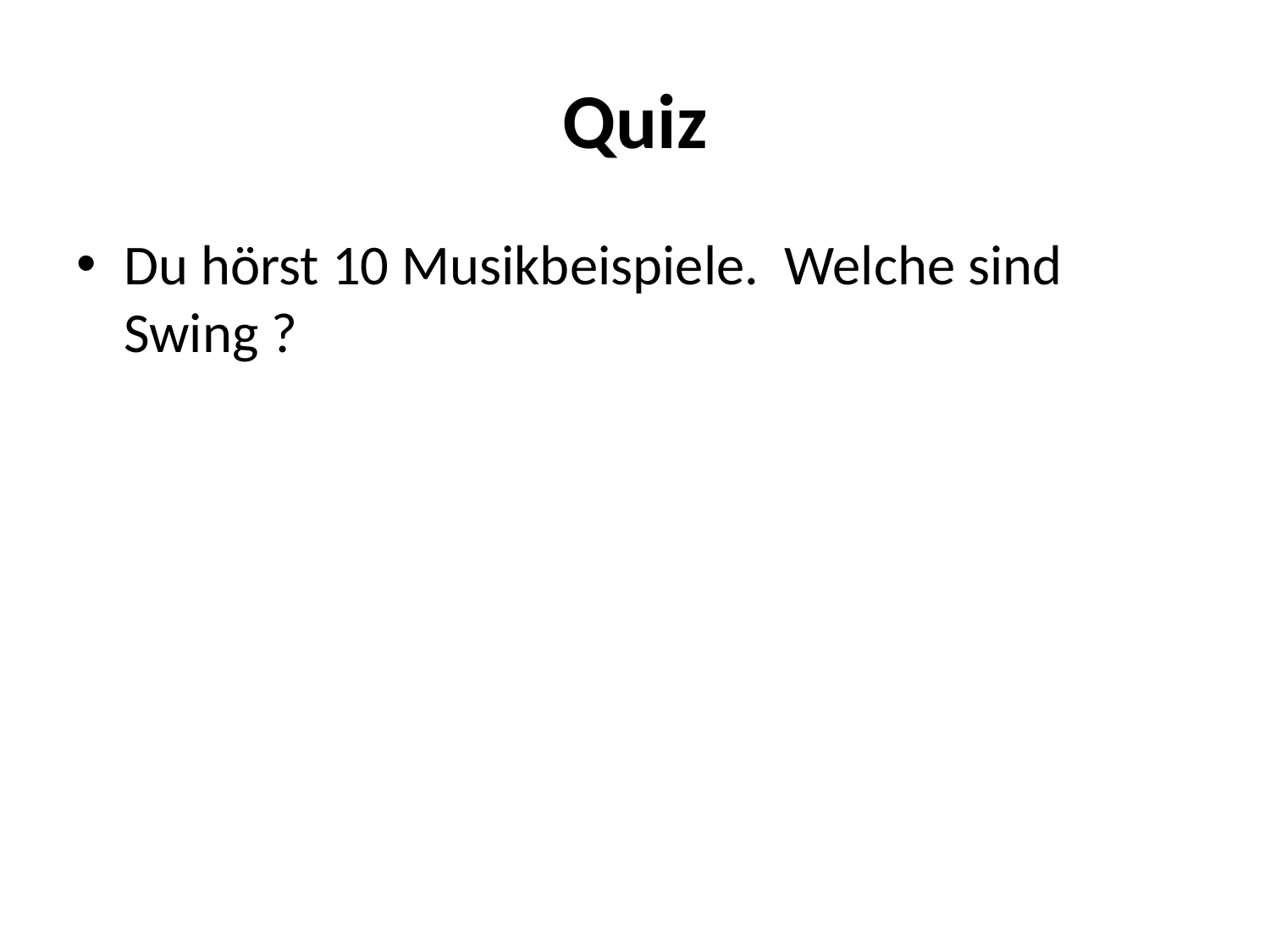

# Quiz
Du hörst 10 Musikbeispiele.  Welche sind Swing ?